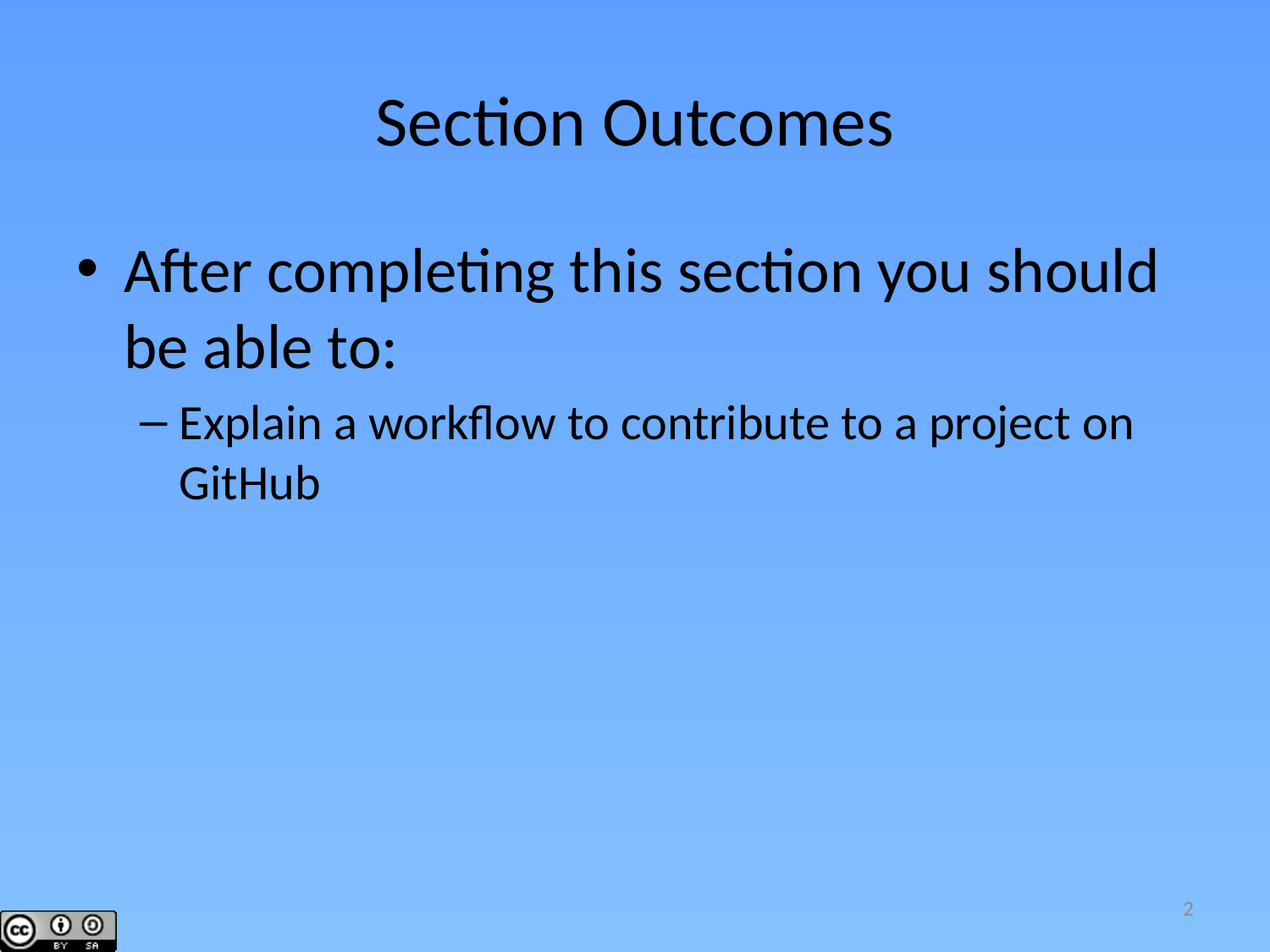

# Section Outcomes
After completing this section you should be able to:
Explain a workflow to contribute to a project on GitHub
2